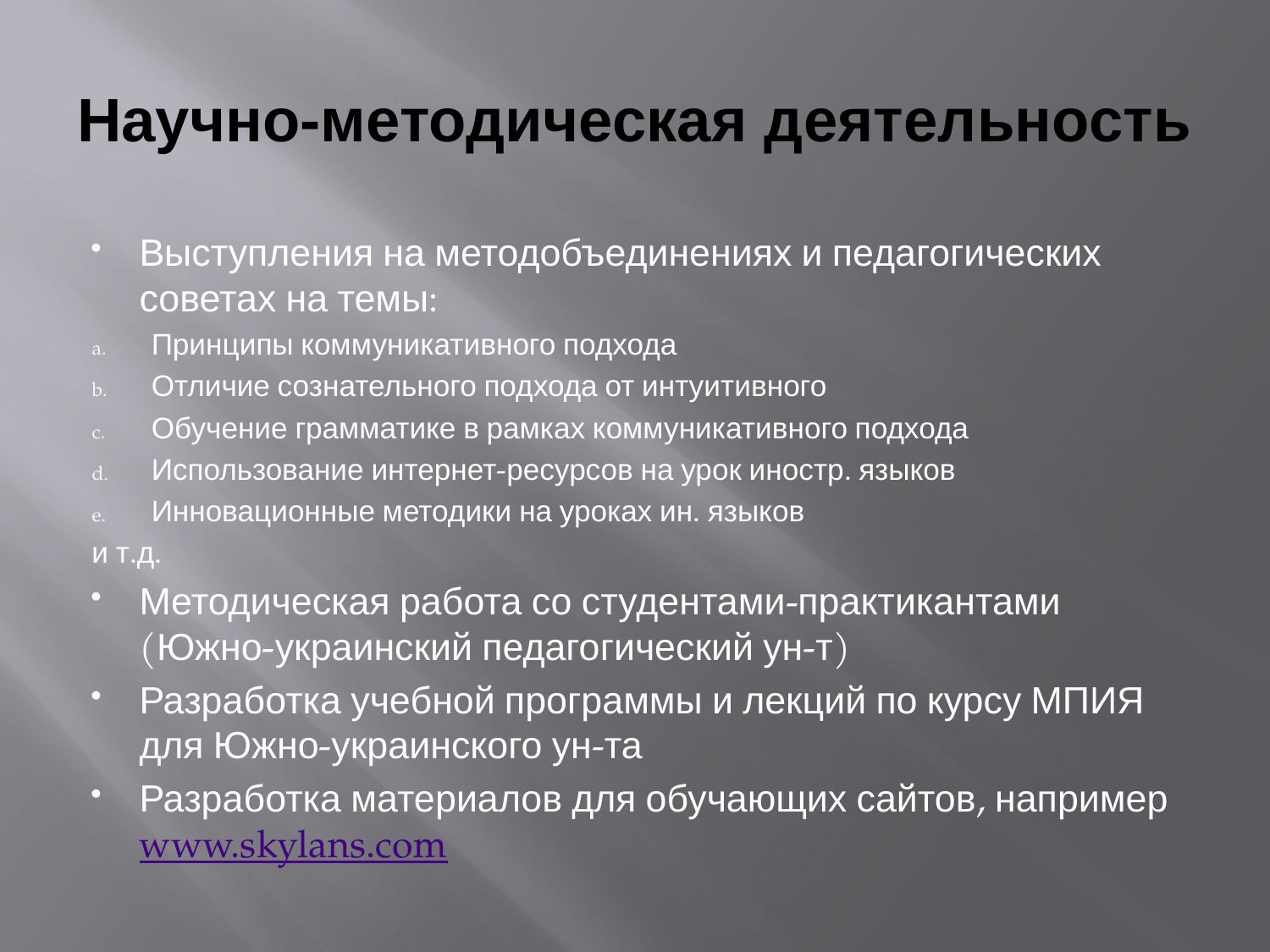

# Научно-методическая деятельность
Выступления на методобъединениях и педагогических советах на темы:
Принципы коммуникативного подхода
Отличие сознательного подхода от интуитивного
Обучение грамматике в рамках коммуникативного подхода
Использование интернет-ресурсов на урок иностр. языков
Инновационные методики на уроках ин. языков
и т.д.
Методическая работа со студентами-практикантами (Южно-украинский педагогический ун-т)
Разработка учебной программы и лекций по курсу МПИЯ для Южно-украинского ун-та
Разработка материалов для обучающих сайтов, например www.skylans.com